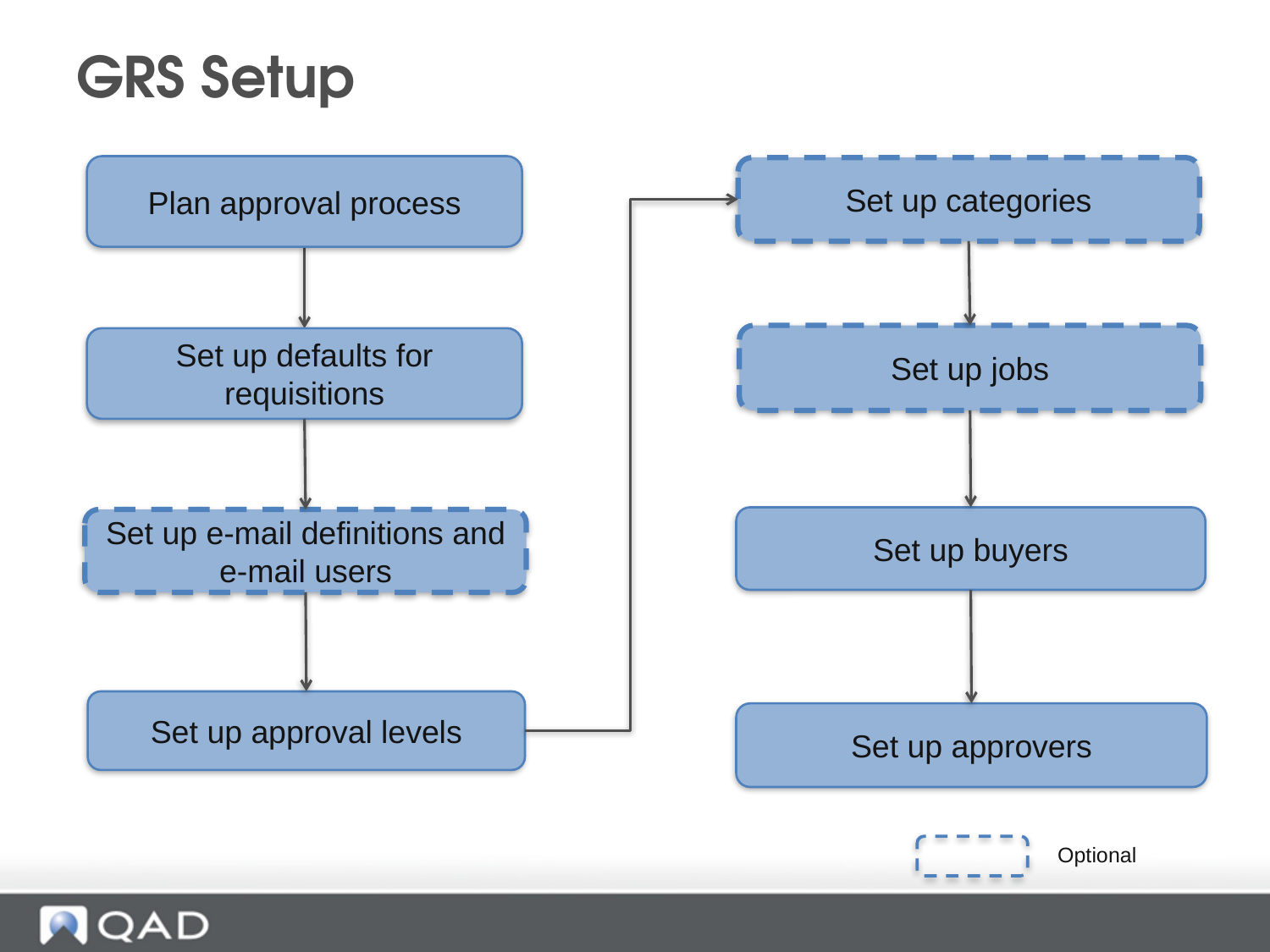

# GRS Setup
Plan approval process
Set up categories
Set up jobs
Set up defaults for requisitions
Set up buyers
Set up e-mail definitions and e-mail users
Set up approval levels
Set up approvers
Optional